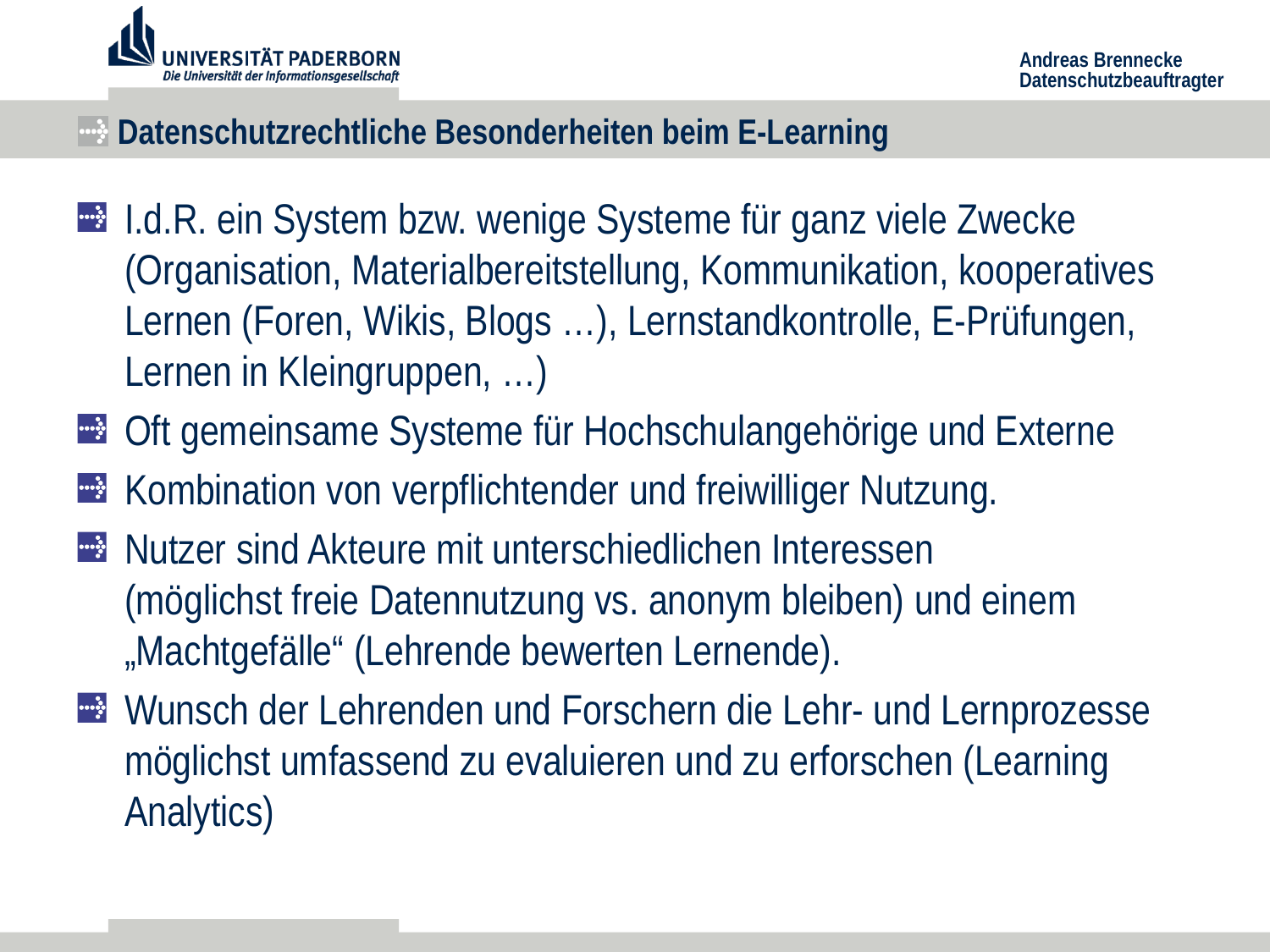

# Datenschutzrechtliche Besonderheiten beim E-Learning
I.d.R. ein System bzw. wenige Systeme für ganz viele Zwecke (Organisation, Materialbereitstellung, Kommunikation, kooperatives Lernen (Foren, Wikis, Blogs …), Lernstandkontrolle, E-Prüfungen, Lernen in Kleingruppen, …)
Oft gemeinsame Systeme für Hochschulangehörige und Externe
Kombination von verpflichtender und freiwilliger Nutzung.
Nutzer sind Akteure mit unterschiedlichen Interessen
(möglichst freie Datennutzung vs. anonym bleiben) und einem „Machtgefälle“ (Lehrende bewerten Lernende).
Wunsch der Lehrenden und Forschern die Lehr- und Lernprozesse möglichst umfassend zu evaluieren und zu erforschen (Learning Analytics)